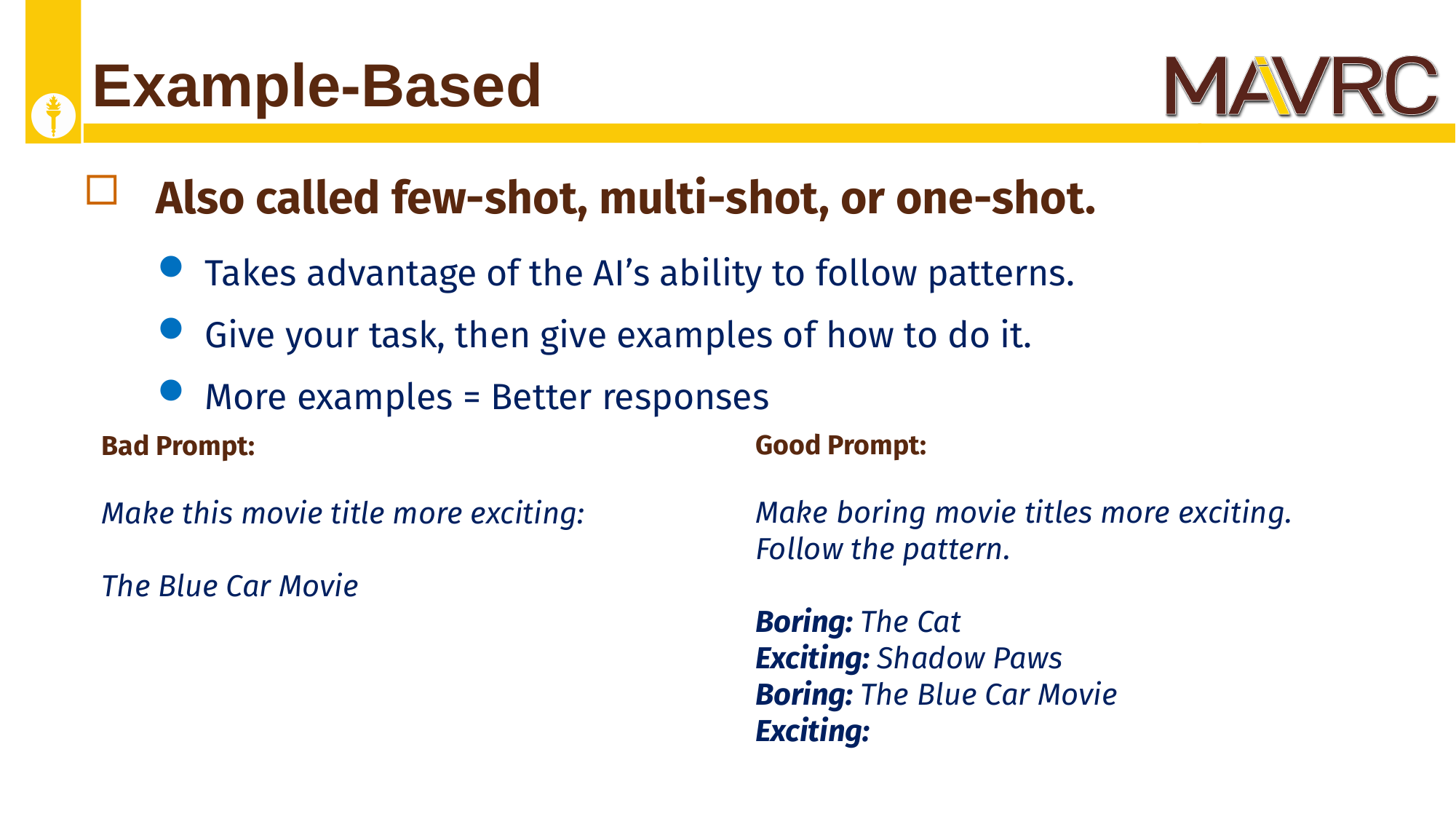

# Example-Based
Also called few-shot, multi-shot, or one-shot.
Takes advantage of the AI’s ability to follow patterns.
Give your task, then give examples of how to do it.
More examples = Better responses
Good Prompt:

Make boring movie titles more exciting. Follow the pattern.

Boring: The Cat
Exciting: Shadow Paws
Boring: The Blue Car Movie
Exciting:
Bad Prompt:

Make this movie title more exciting:

The Blue Car Movie